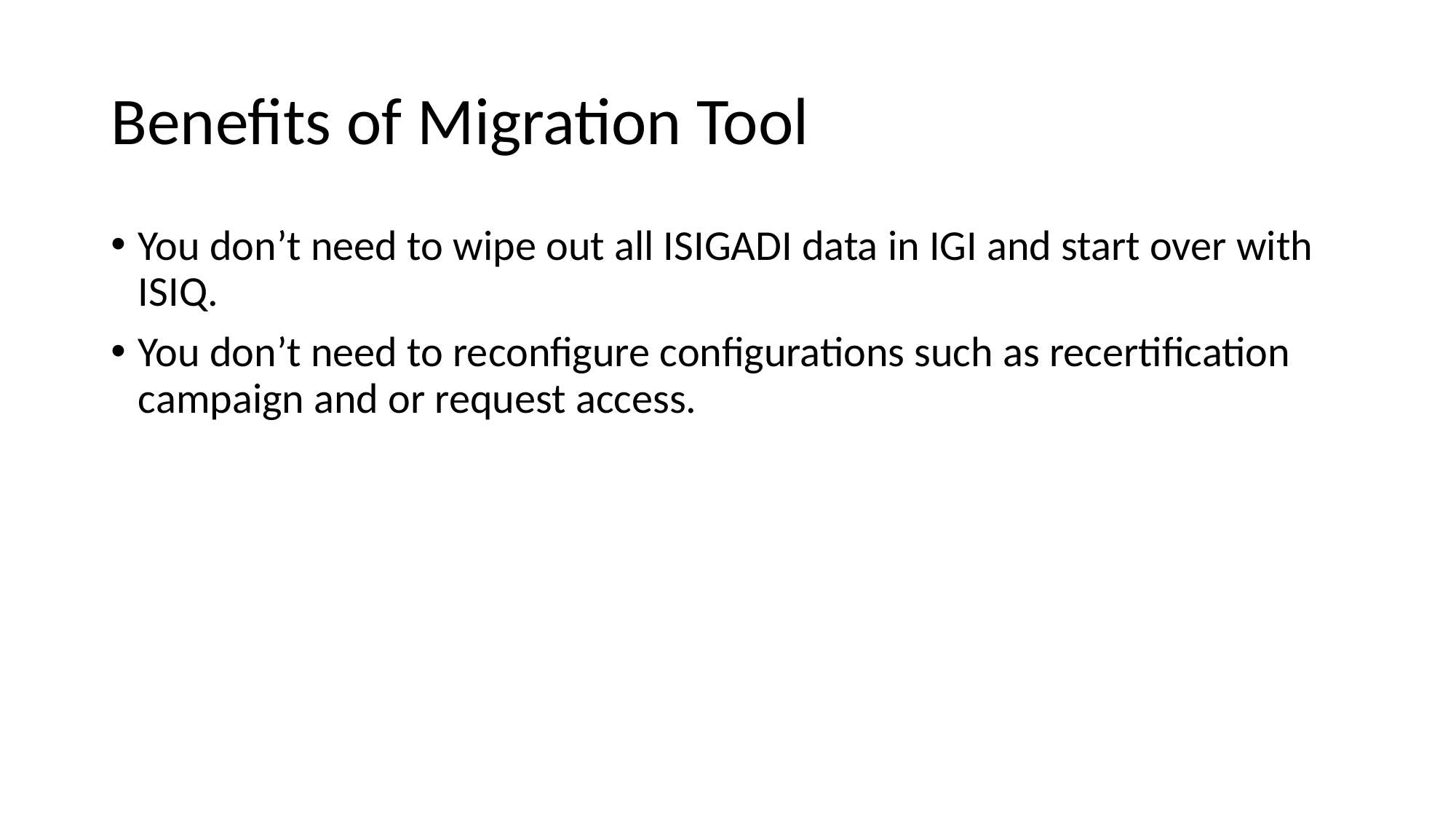

# Benefits of Migration Tool
You don’t need to wipe out all ISIGADI data in IGI and start over with ISIQ.
You don’t need to reconfigure configurations such as recertification campaign and or request access.